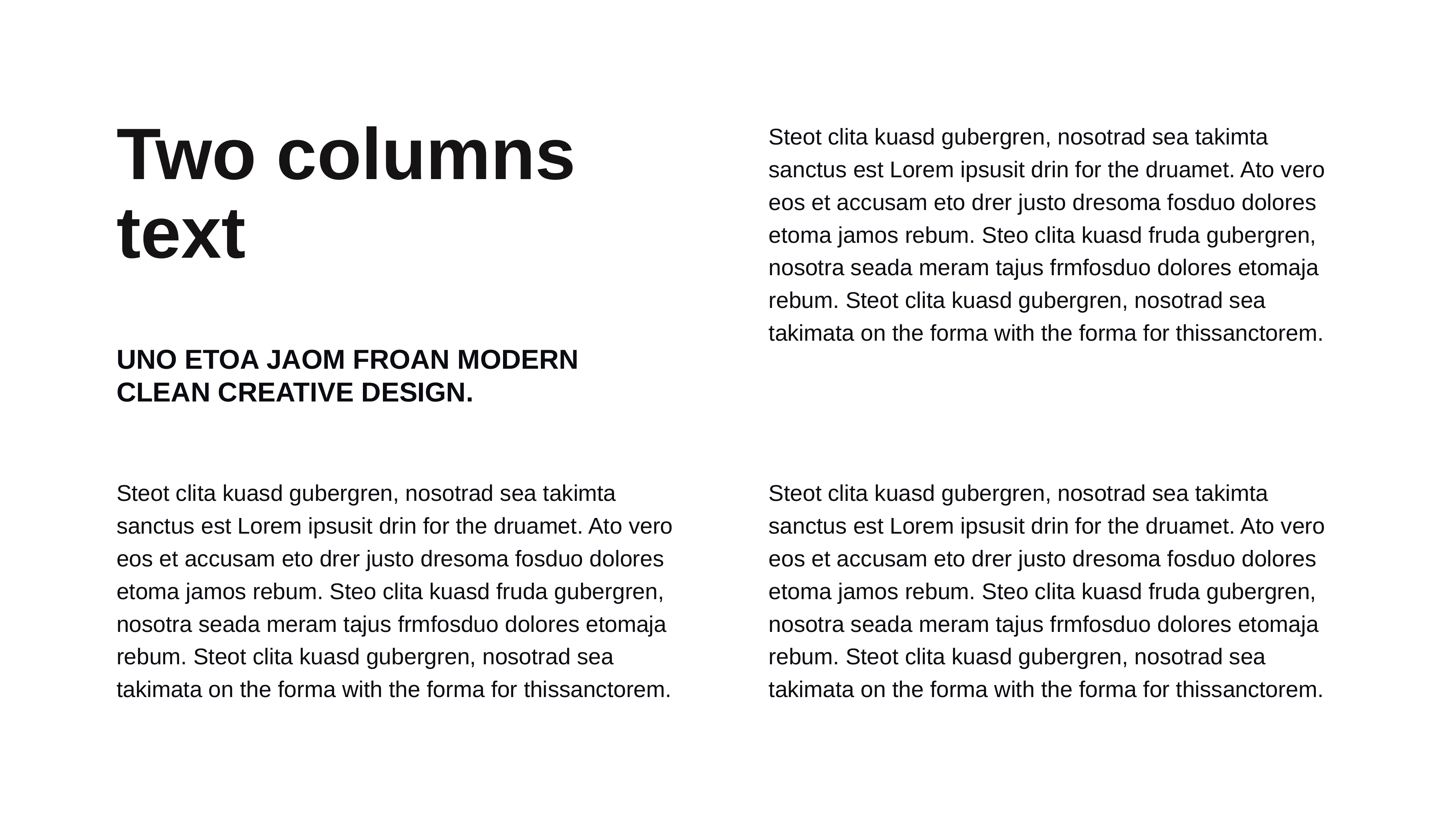

Two columns
text
Steot clita kuasd gubergren, nosotrad sea takimta sanctus est Lorem ipsusit drin for the druamet. Ato vero eos et accusam eto drer justo dresoma fosduo dolores etoma jamos rebum. Steo clita kuasd fruda gubergren, nosotra seada meram tajus frmfosduo dolores etomaja rebum. Steot clita kuasd gubergren, nosotrad sea takimata on the forma with the forma for thissanctorem.
UNO ETOA JAOM FROAN MODERN CLEAN CREATIVE DESIGN.
Steot clita kuasd gubergren, nosotrad sea takimta sanctus est Lorem ipsusit drin for the druamet. Ato vero eos et accusam eto drer justo dresoma fosduo dolores etoma jamos rebum. Steo clita kuasd fruda gubergren, nosotra seada meram tajus frmfosduo dolores etomaja rebum. Steot clita kuasd gubergren, nosotrad sea takimata on the forma with the forma for thissanctorem.
Steot clita kuasd gubergren, nosotrad sea takimta sanctus est Lorem ipsusit drin for the druamet. Ato vero eos et accusam eto drer justo dresoma fosduo dolores etoma jamos rebum. Steo clita kuasd fruda gubergren, nosotra seada meram tajus frmfosduo dolores etomaja rebum. Steot clita kuasd gubergren, nosotrad sea takimata on the forma with the forma for thissanctorem.